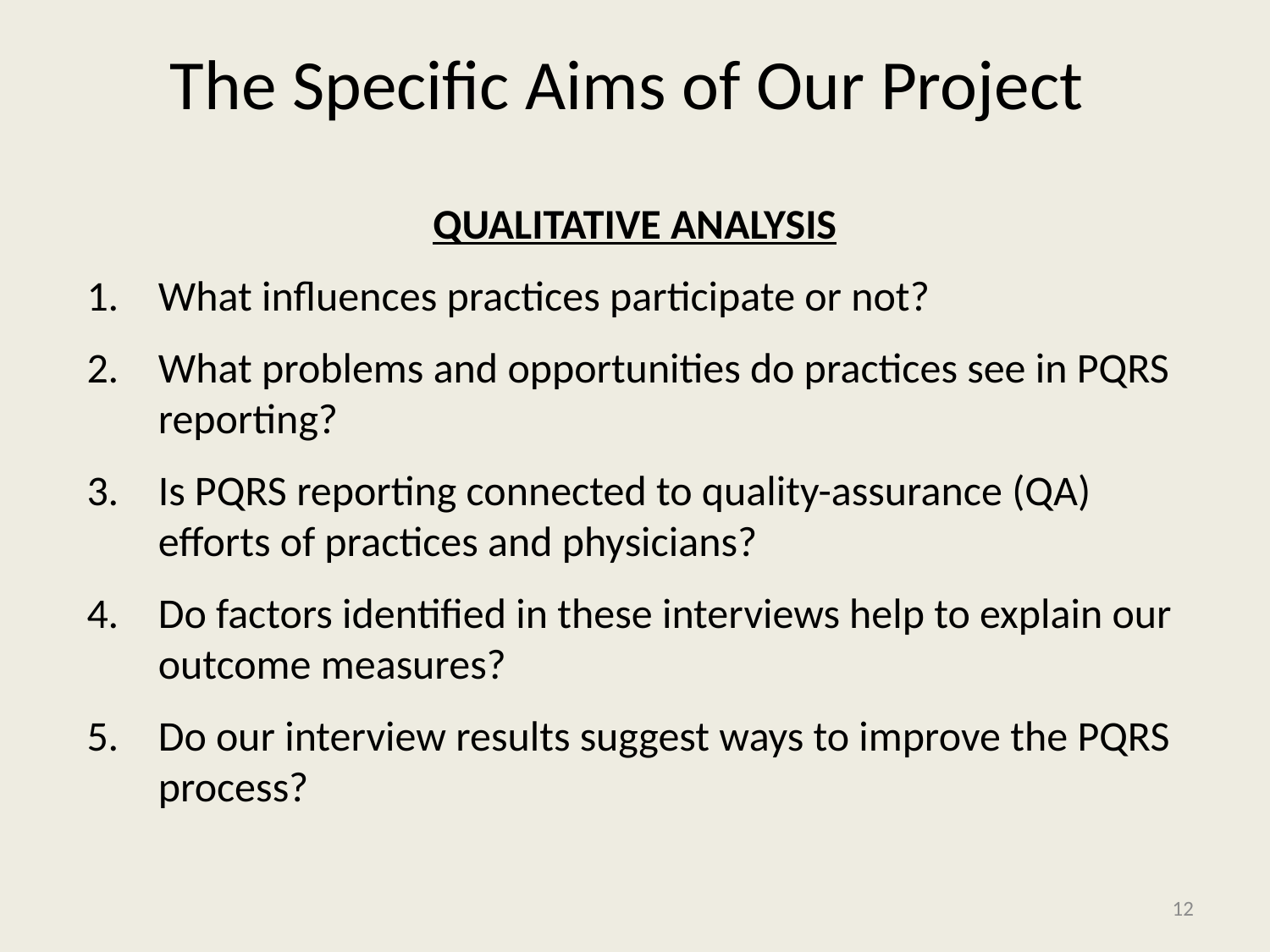

# The Specific Aims of Our Project
QUALITATIVE ANALYSIS
What influences practices participate or not?
What problems and opportunities do practices see in PQRS reporting?
Is PQRS reporting connected to quality-assurance (QA) efforts of practices and physicians?
Do factors identified in these interviews help to explain our outcome measures?
Do our interview results suggest ways to improve the PQRS process?
12